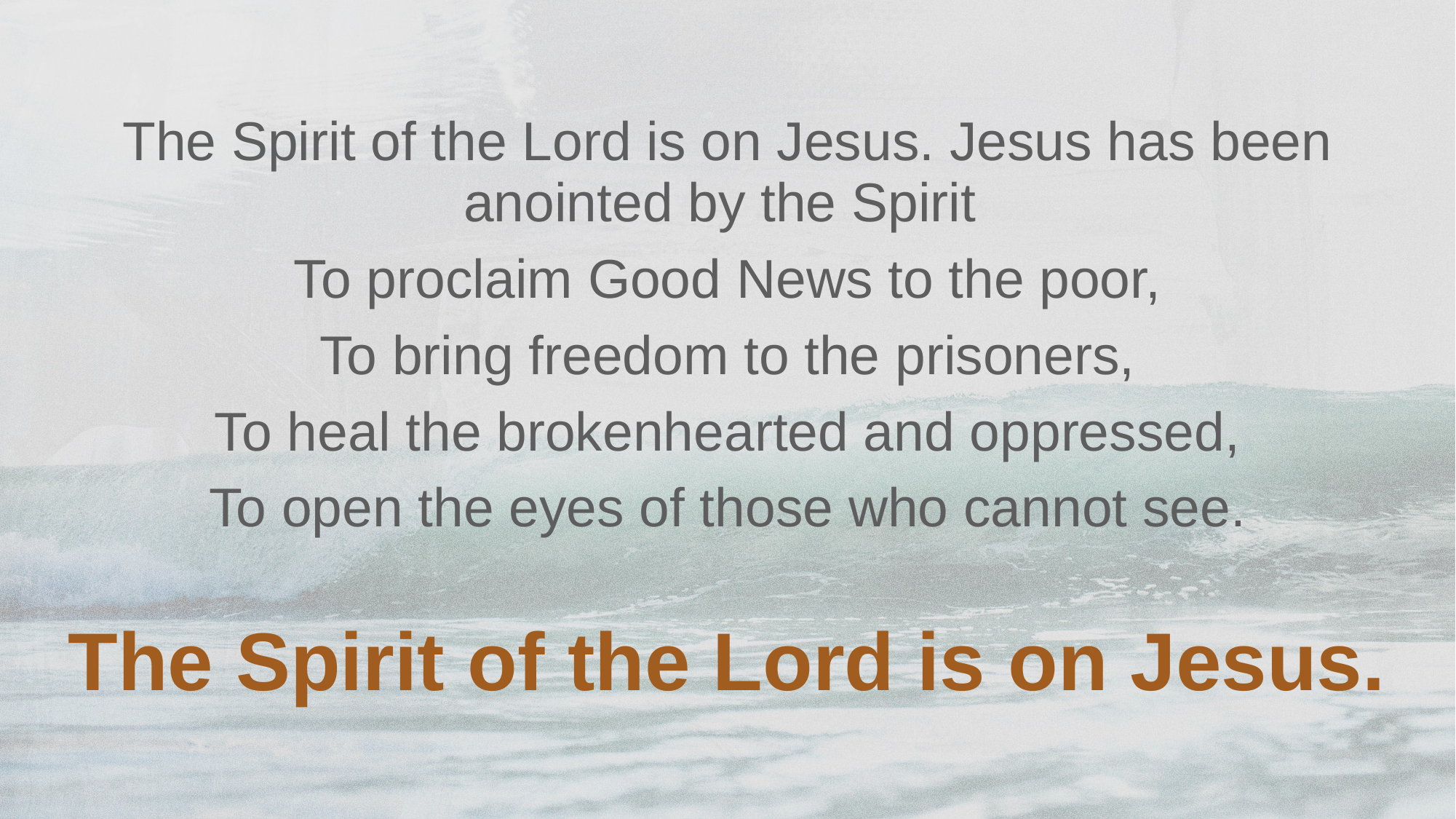

The Spirit of the Lord is on Jesus. Jesus has been anointed by the Spirit
To proclaim Good News to the poor,
To bring freedom to the prisoners,
To heal the brokenhearted and oppressed,
To open the eyes of those who cannot see.

The Spirit of the Lord is on Jesus.